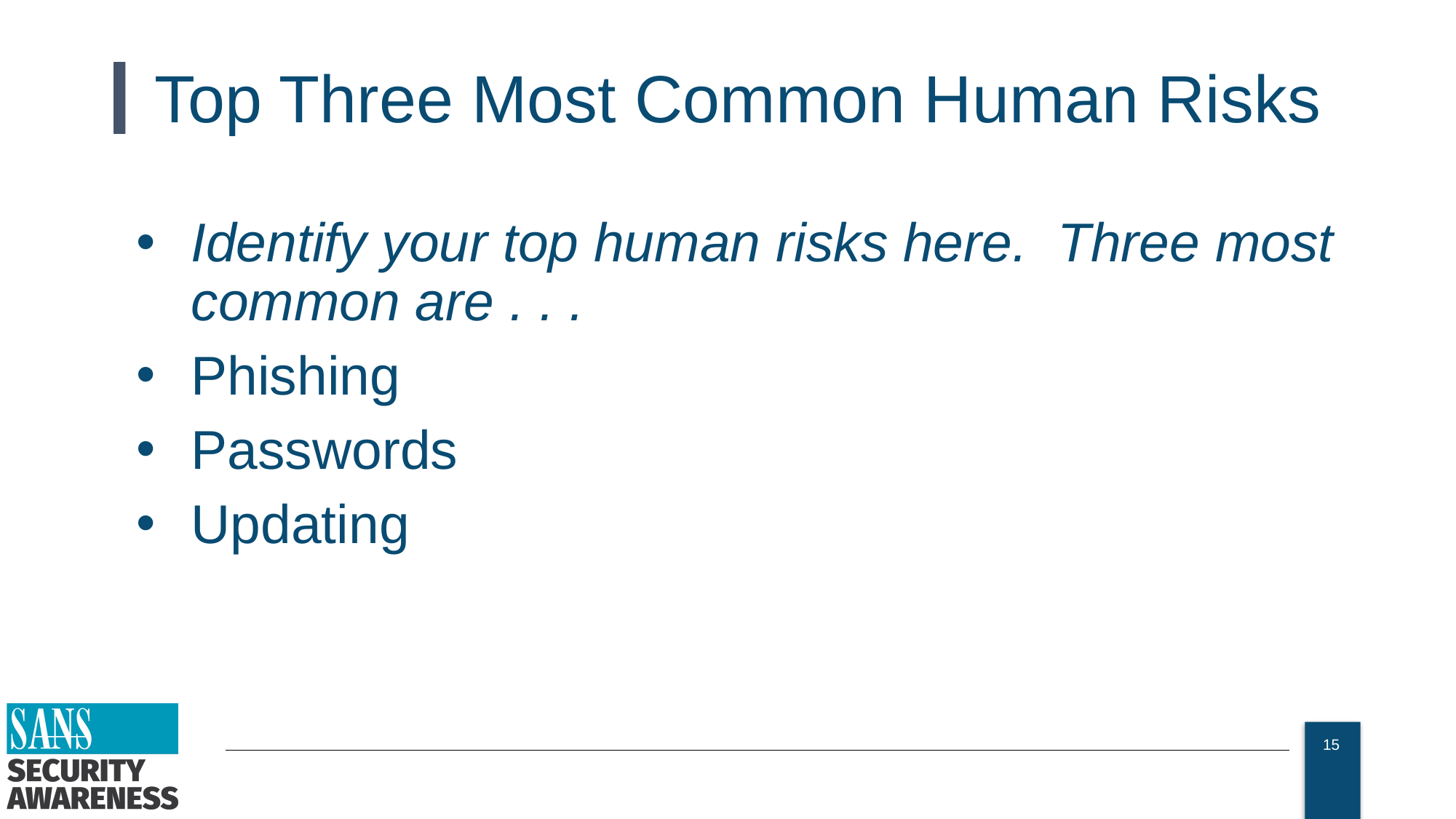

# Top Three Most Common Human Risks
Identify your top human risks here.  Three most common are . . .
Phishing
Passwords
Updating